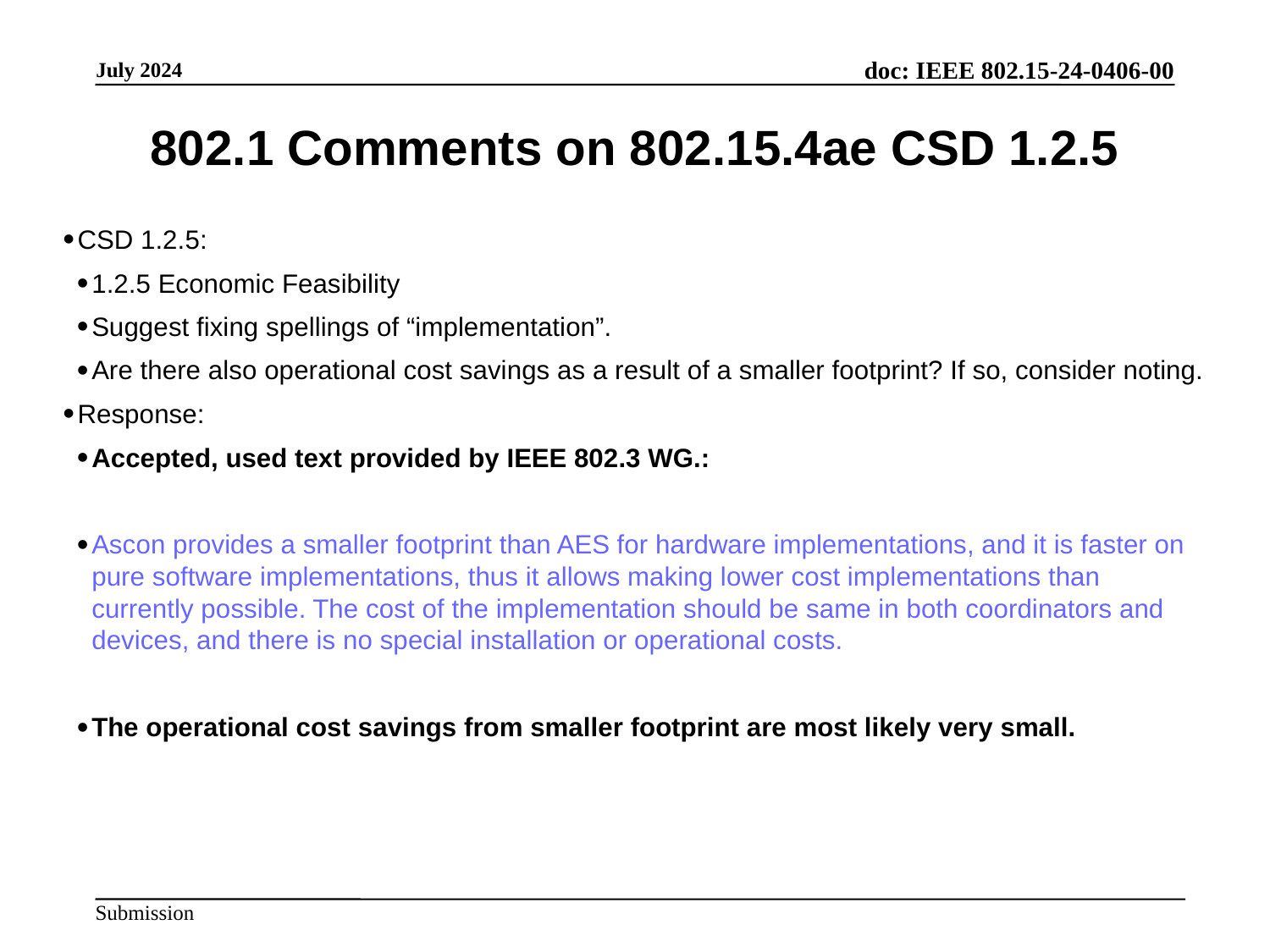

802.1 Comments on 802.15.4ae CSD 1.2.5
CSD 1.2.5:
1.2.5 Economic Feasibility
Suggest fixing spellings of “implementation”.
Are there also operational cost savings as a result of a smaller footprint? If so, consider noting.
Response:
Accepted, used text provided by IEEE 802.3 WG.:

Ascon provides a smaller footprint than AES for hardware implementations, and it is faster on pure software implementations, thus it allows making lower cost implementations than currently possible. The cost of the implementation should be same in both coordinators and devices, and there is no special installation or operational costs.

The operational cost savings from smaller footprint are most likely very small.